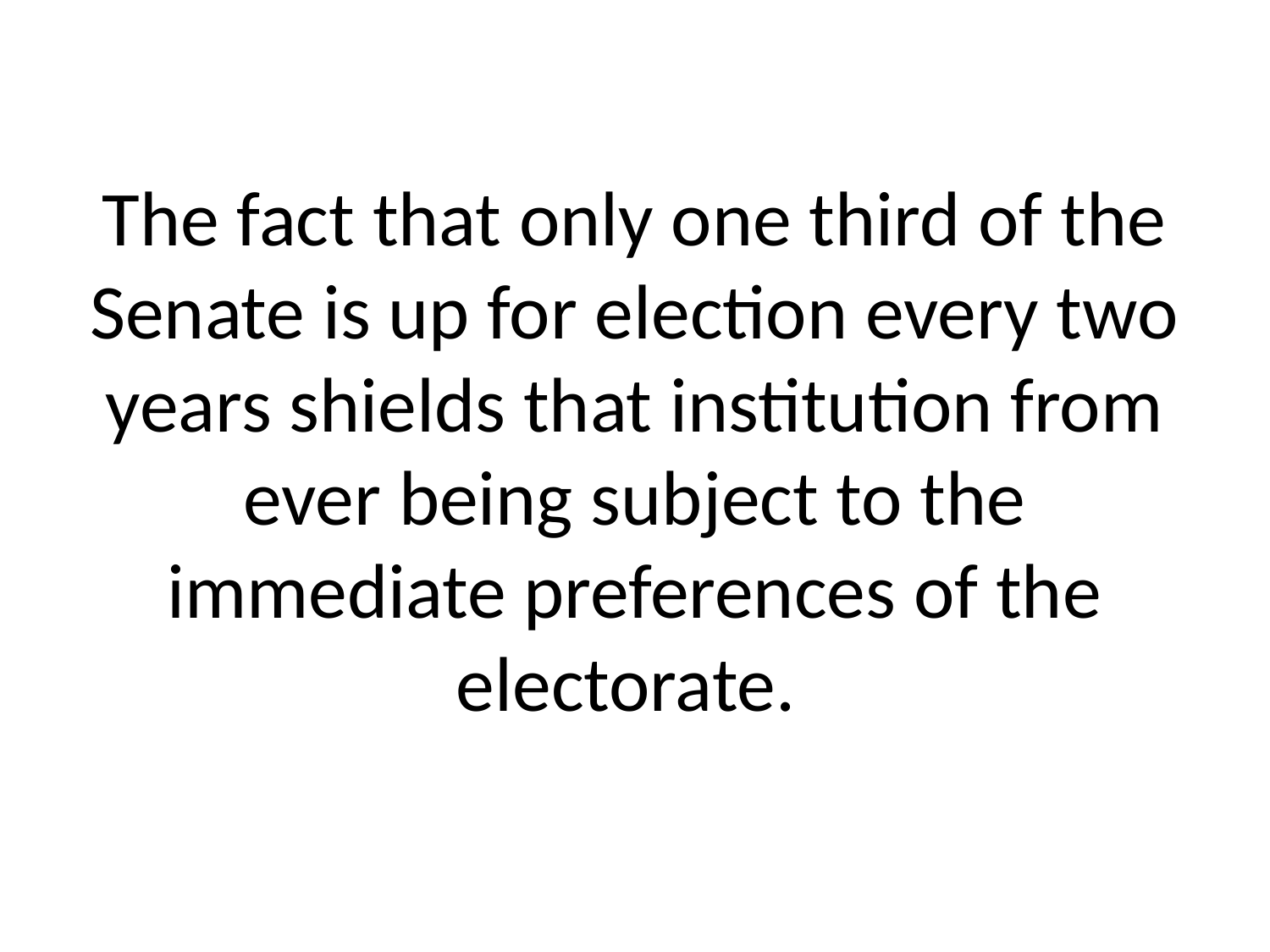

# The fact that only one third of the Senate is up for election every two years shields that institution from ever being subject to the immediate preferences of the electorate.